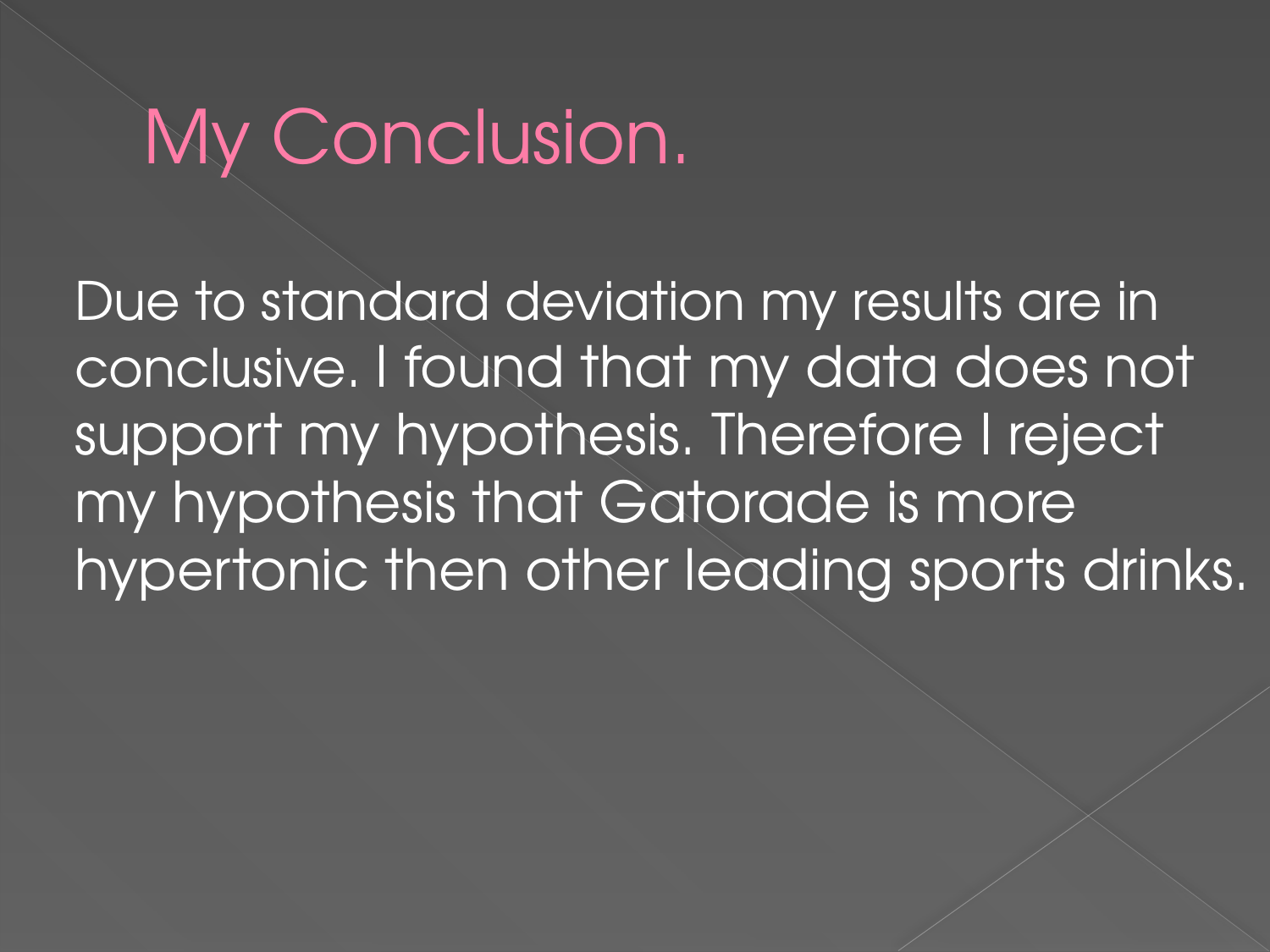

# My Conclusion.
	Due to standard deviation my results are in conclusive. I found that my data does not support my hypothesis. Therefore I reject my hypothesis that Gatorade is more hypertonic then other leading sports drinks.